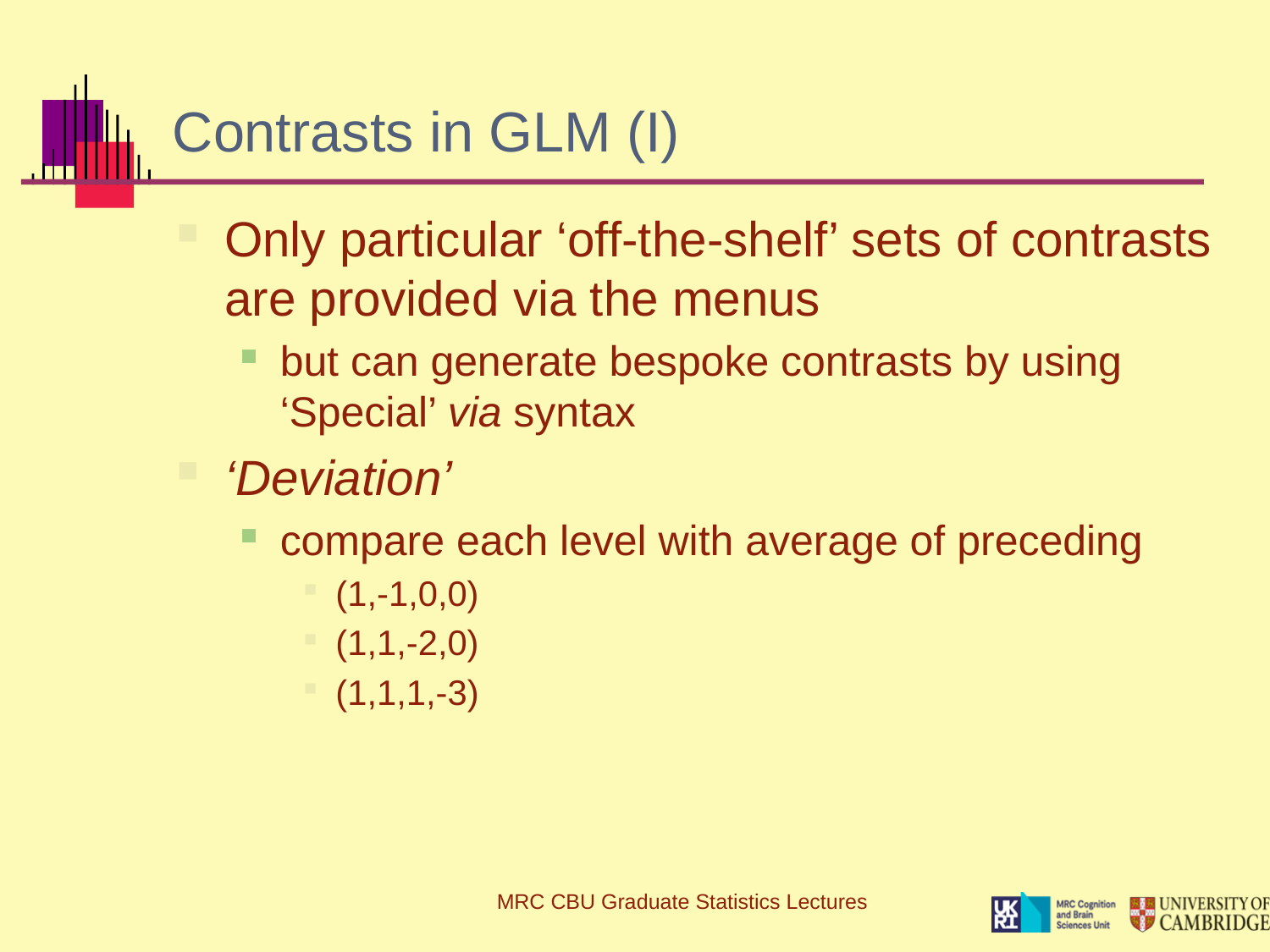

# Contrasts in GLM (I)
Only particular ‘off-the-shelf’ sets of contrasts are provided via the menus
but can generate bespoke contrasts by using ‘Special’ via syntax
‘Deviation’
compare each level with average of preceding
(1,-1,0,0)
(1,1,-2,0)
(1,1,1,-3)

MRC CBU Graduate Statistics Lectures